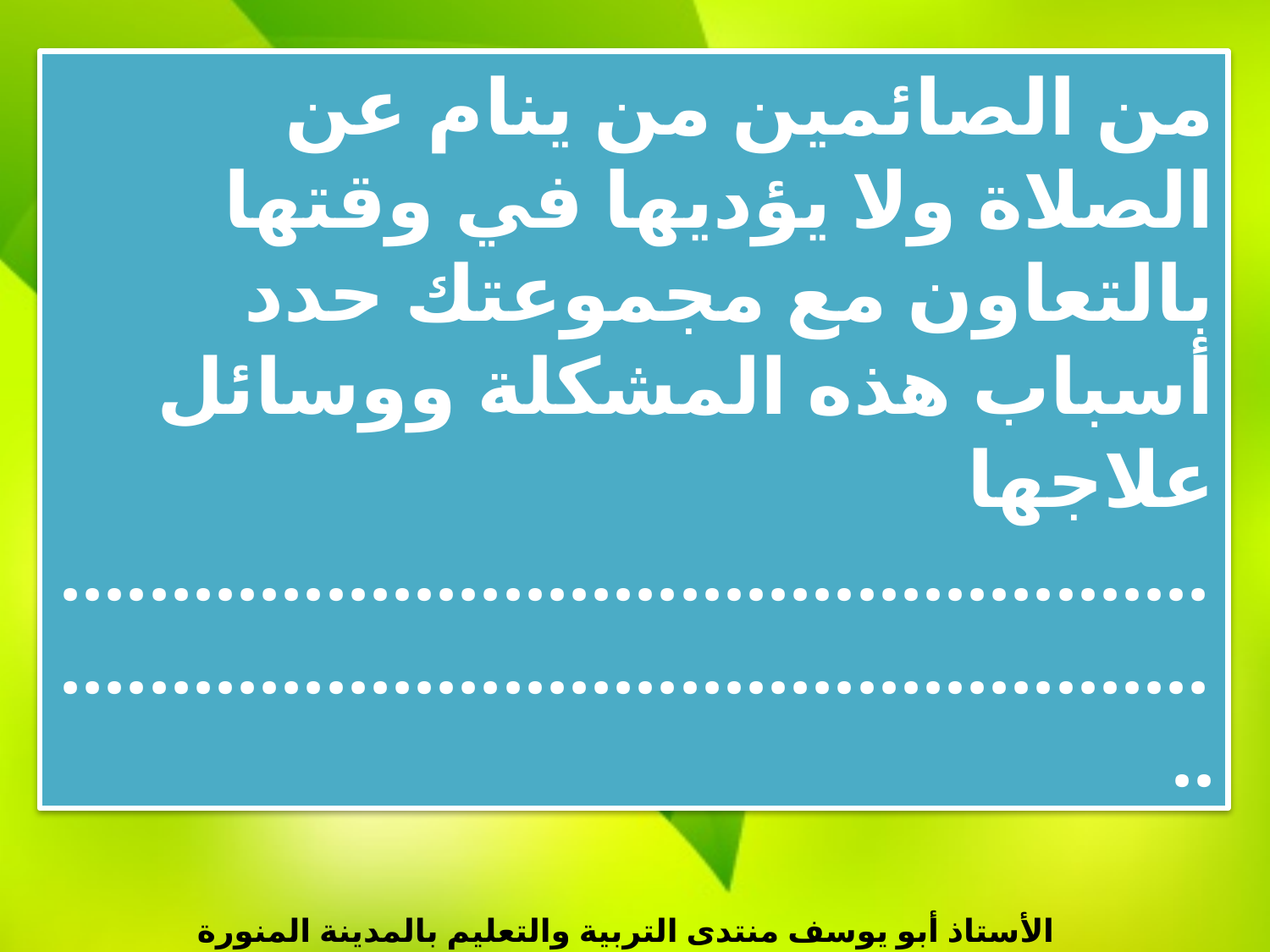

من الصائمين من ينام عن الصلاة ولا يؤديها في وقتها بالتعاون مع مجموعتك حدد أسباب هذه المشكلة ووسائل علاجها
..........................................................................................................
الأستاذ أبو يوسف منتدى التربية والتعليم بالمدينة المنورة